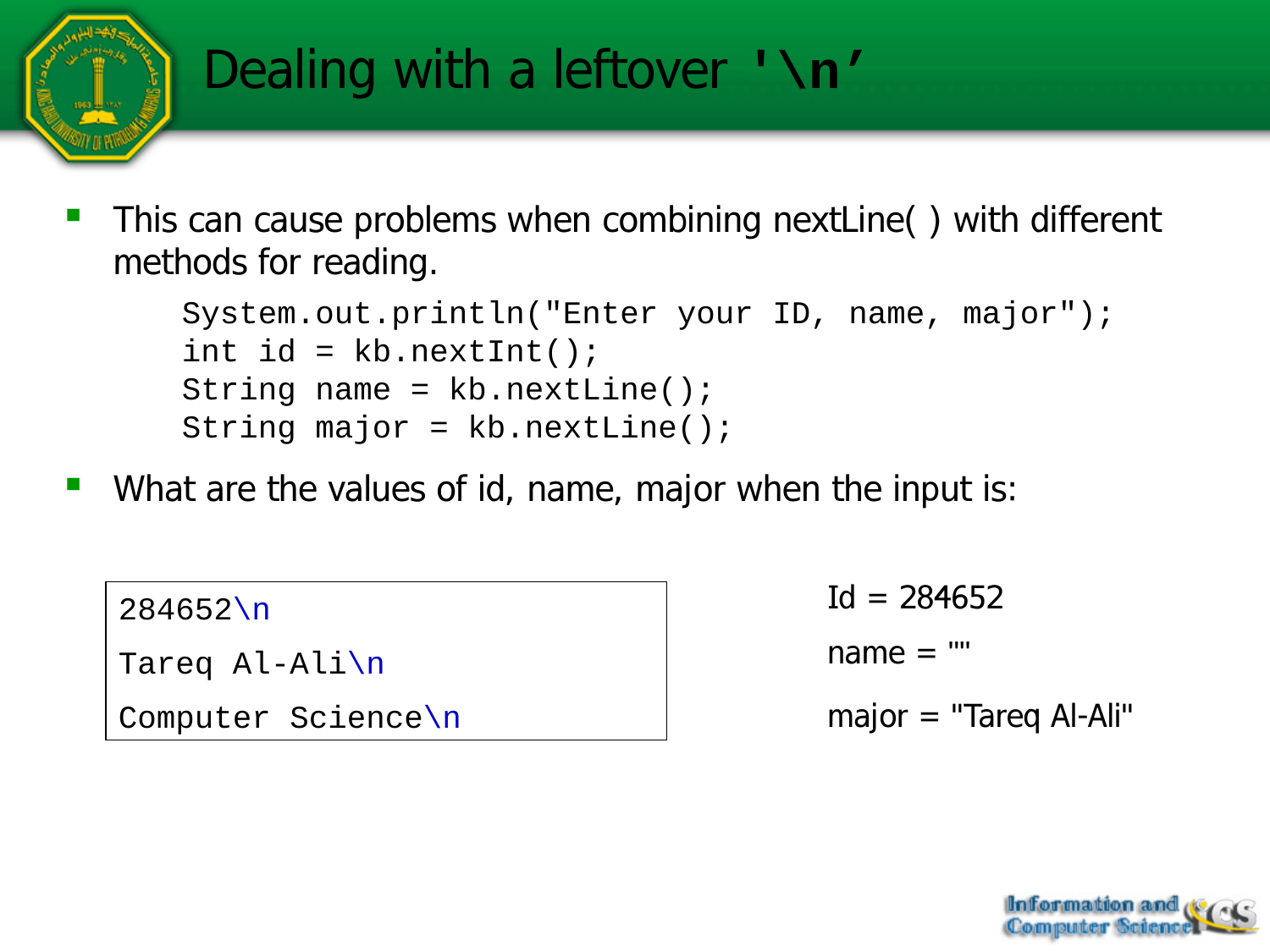

# Dealing with a leftover '\n’
This can cause problems when combining nextLine( ) with different methods for reading.

What are the values of id, name, major when the input is:
System.out.println("Enter your ID, name, major");
int id = kb.nextInt();
String name = kb.nextLine();
String major = kb.nextLine();
Id = 284652
284652\n
Tareq Al-Ali\n
Computer Science\n
name = ""
major = "Tareq Al-Ali"